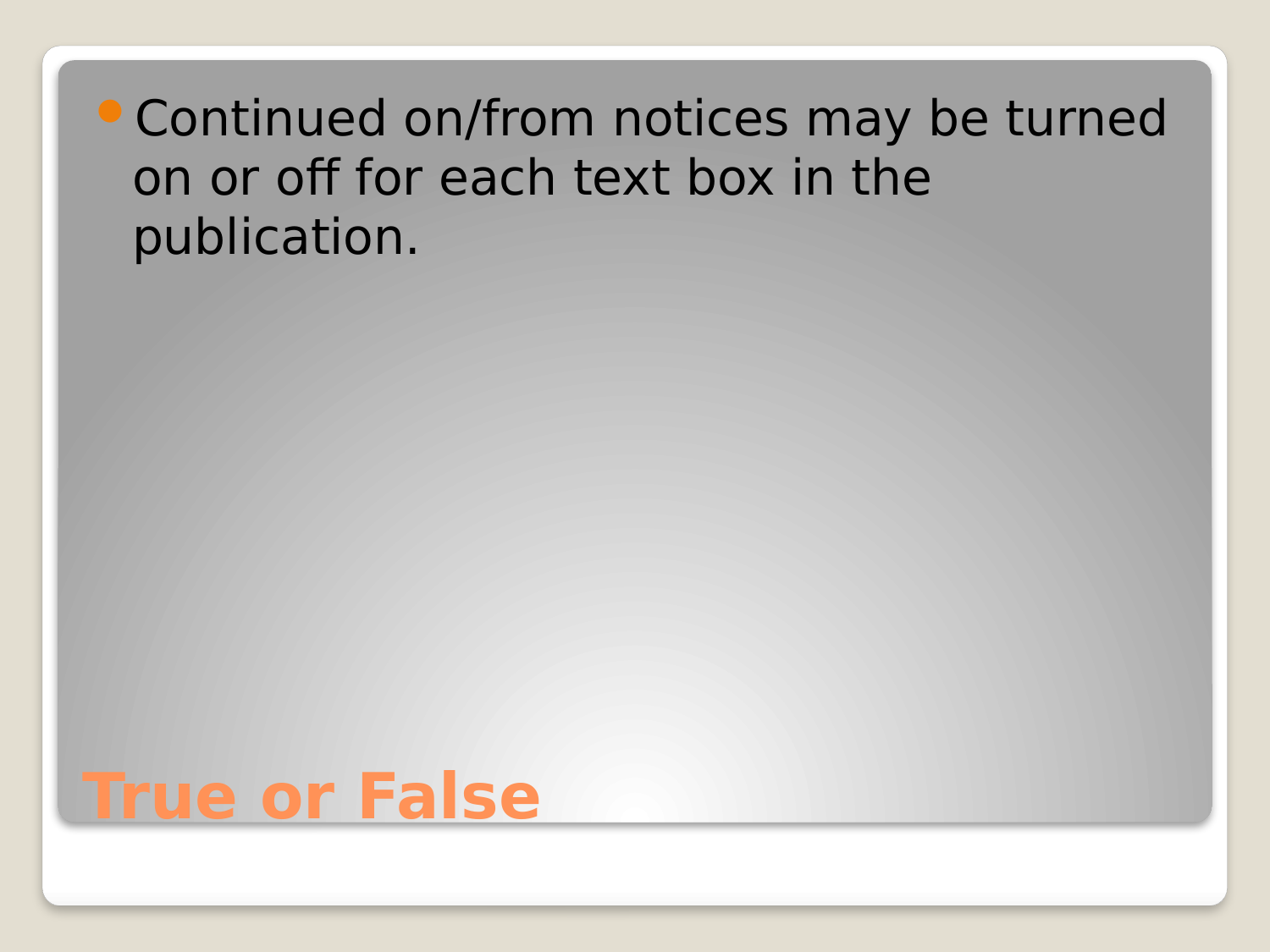

Continued on/from notices may be turned on or off for each text box in the publication.
# True or False